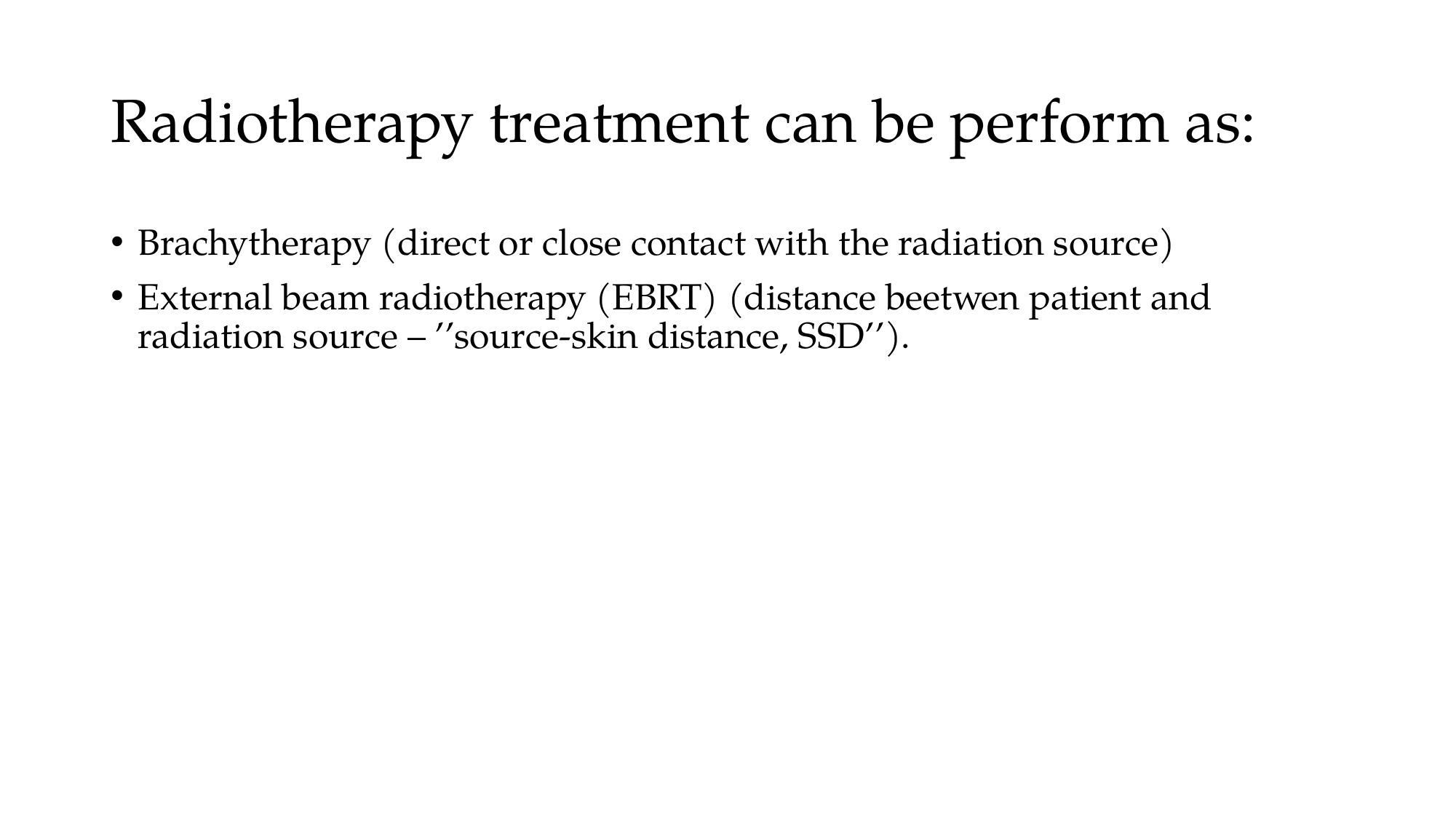

# Radiotherapy treatment can be perform as:
Brachytherapy (direct or close contact with the radiation source)
External beam radiotherapy (EBRT) (distance beetwen patient and radiation source – ’’source-skin distance, SSD’’).